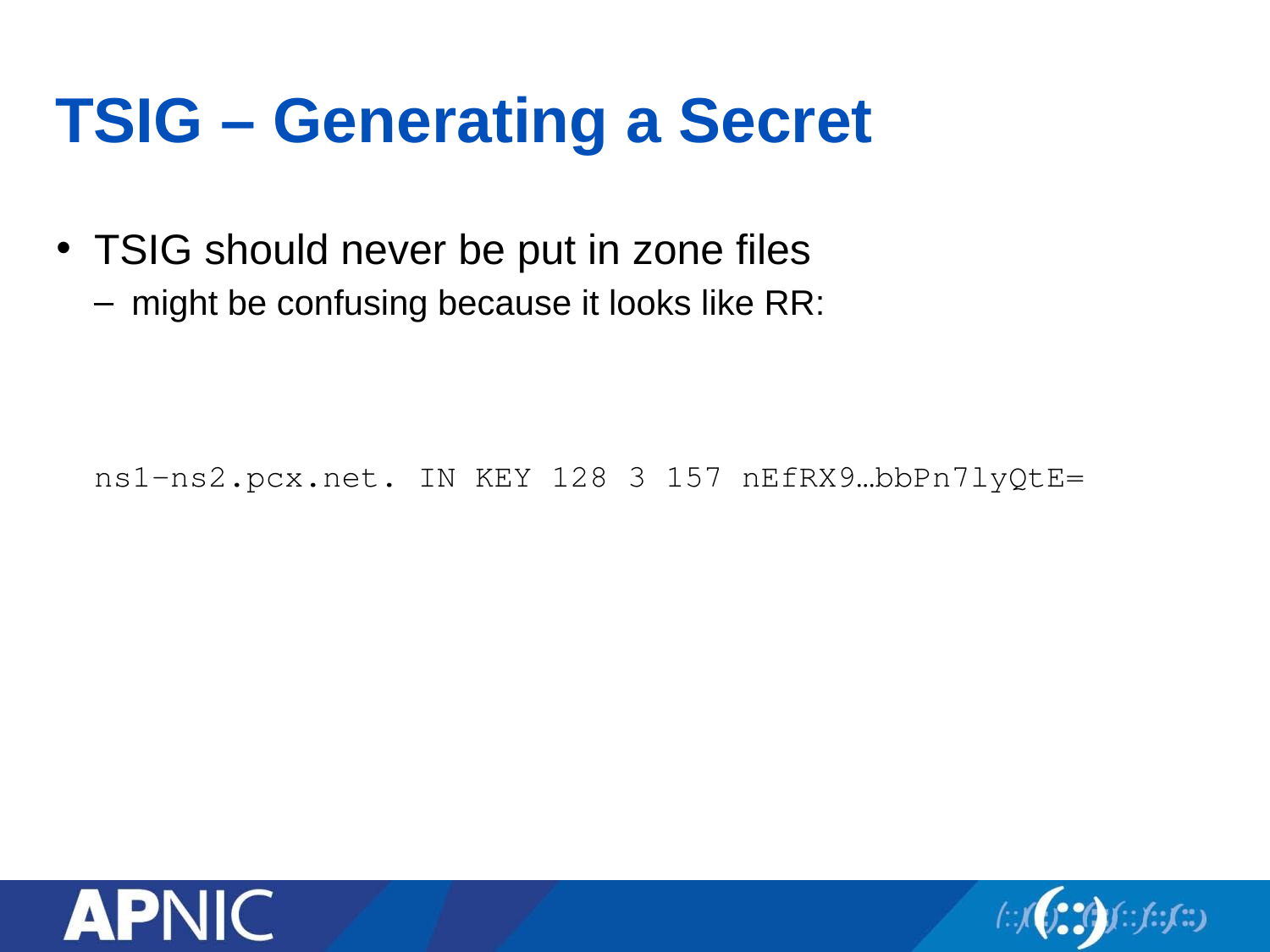

# TSIG – Generating a Secret
TSIG should never be put in zone files
might be confusing because it looks like RR:

ns1-ns2.pcx.net. IN KEY 128 3 157 nEfRX9…bbPn7lyQtE=